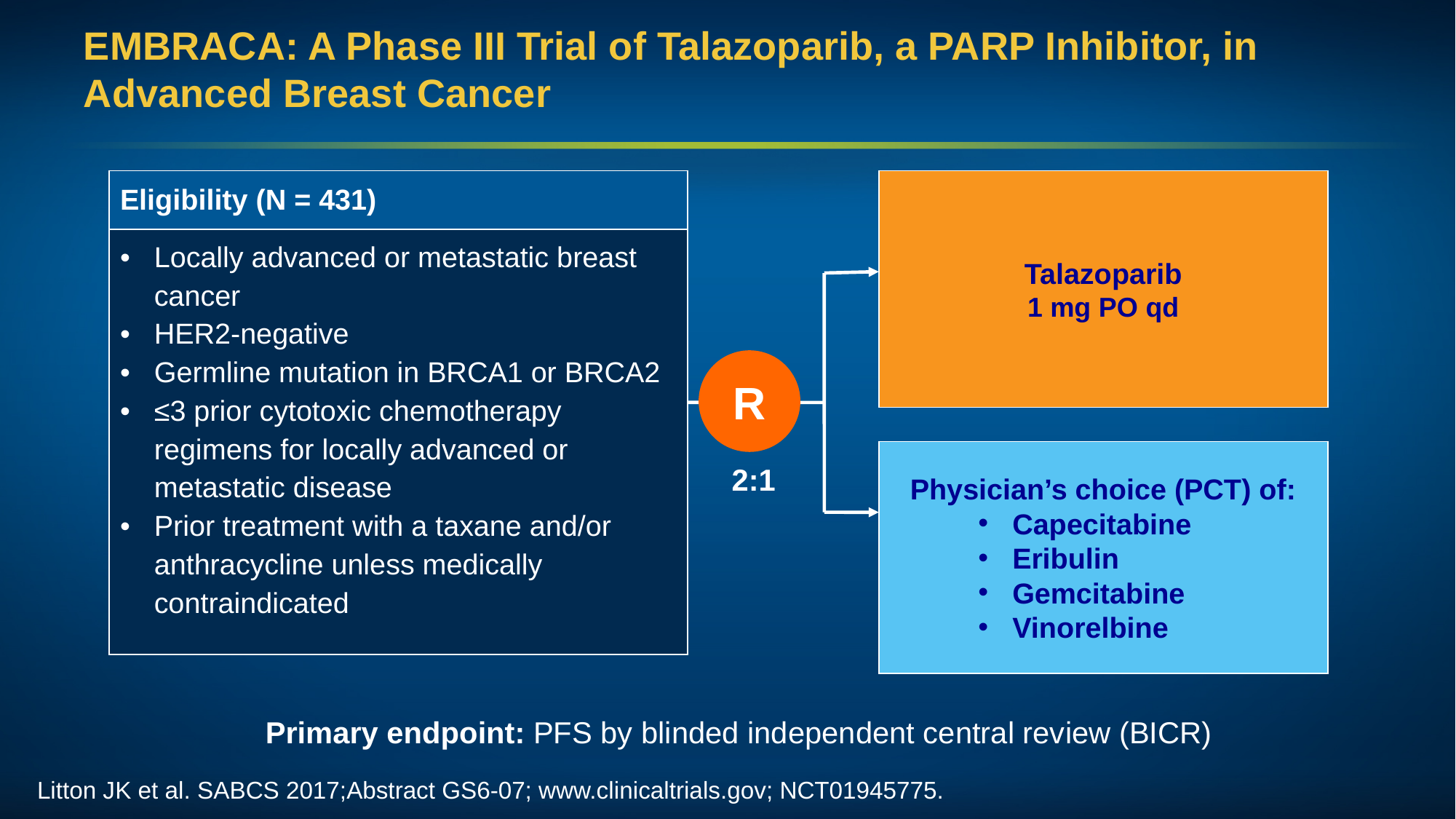

# EMBRACA: A Phase III Trial of Talazoparib, a PARP Inhibitor, in Advanced Breast Cancer
| Eligibility (N = 431) |
| --- |
| Locally advanced or metastatic breast cancer HER2-negative Germline mutation in BRCA1 or BRCA2 ≤3 prior cytotoxic chemotherapy regimens for locally advanced or metastatic disease Prior treatment with a taxane and/or anthracycline unless medically contraindicated |
Talazoparib
1 mg PO qd

R

Physician’s choice (PCT) of:
Capecitabine
Eribulin
Gemcitabine
Vinorelbine
2:1
Primary endpoint: PFS by blinded independent central review (BICR)
Litton JK et al. SABCS 2017;Abstract GS6-07; www.clinicaltrials.gov; NCT01945775.